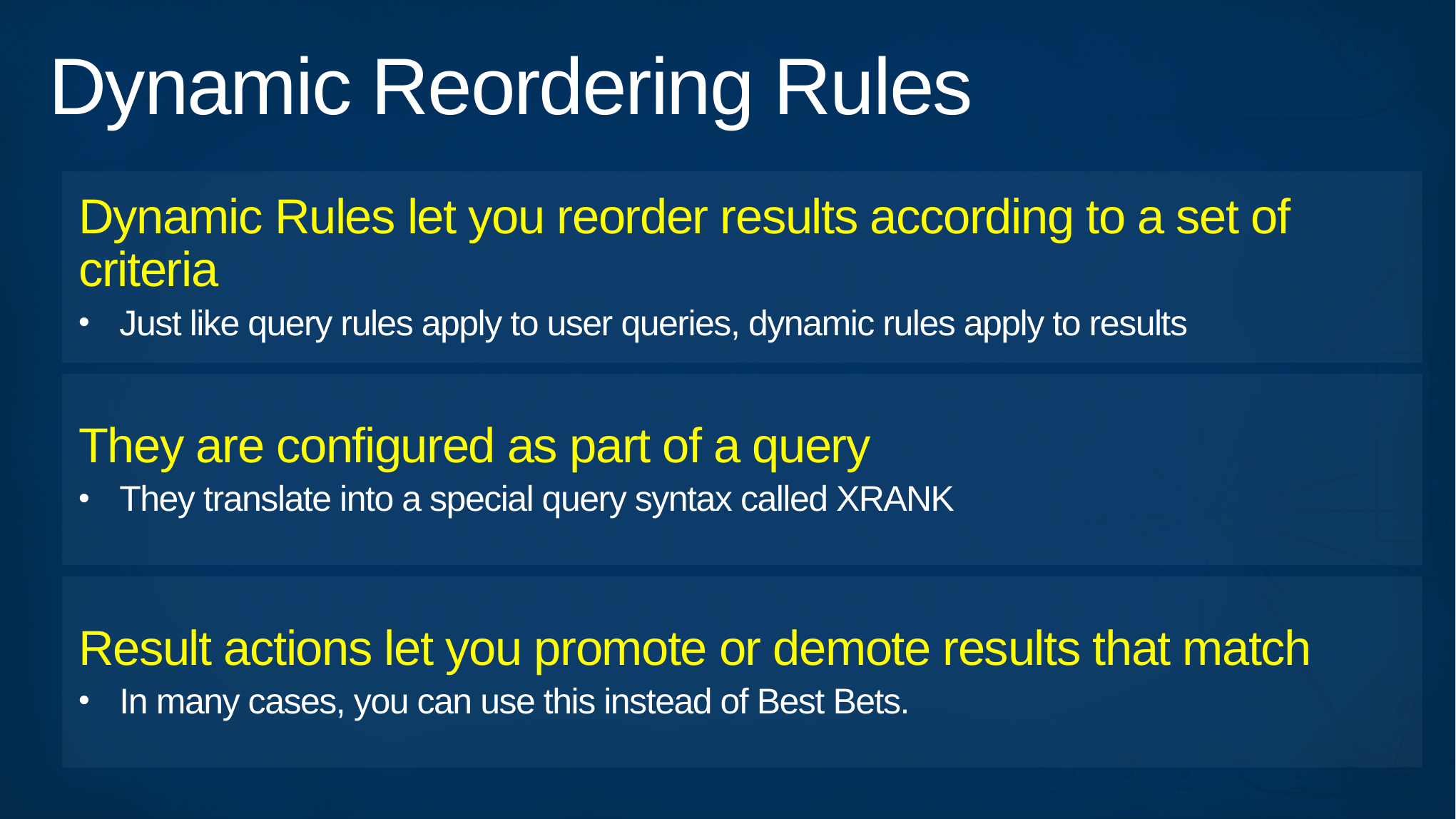

# Dynamic Reordering Rules
Dynamic Rules let you reorder results according to a set of criteria
Just like query rules apply to user queries, dynamic rules apply to results
They are configured as part of a query
They translate into a special query syntax called XRANK
Result actions let you promote or demote results that match
In many cases, you can use this instead of Best Bets.